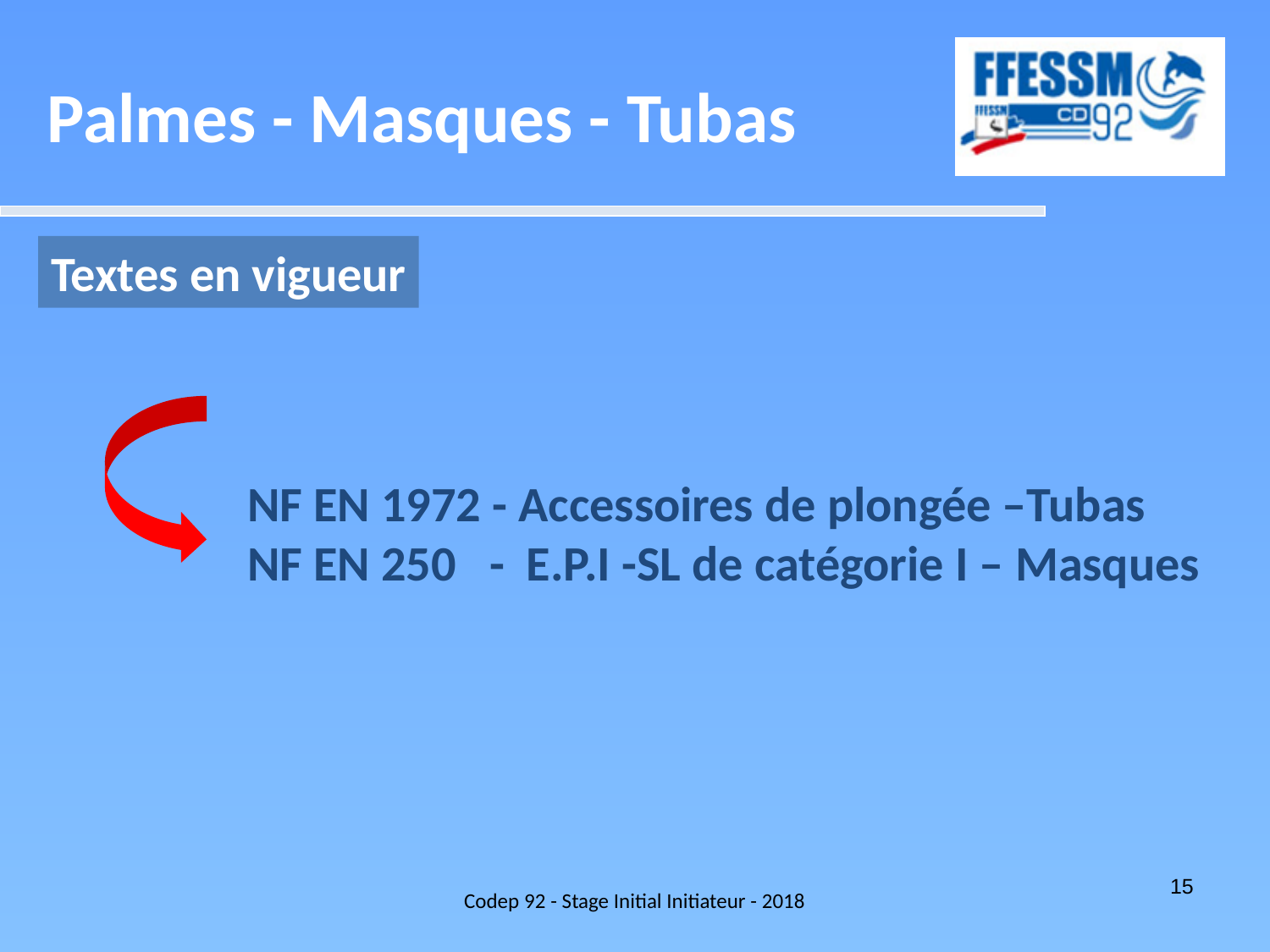

Palmes - Masques - Tubas
Textes en vigueur

NF EN 1972 - Accessoires de plongée –Tubas
NF EN 250   - E.P.I -SL de catégorie I – Masques
Codep 92 - Stage Initial Initiateur - 2018
15